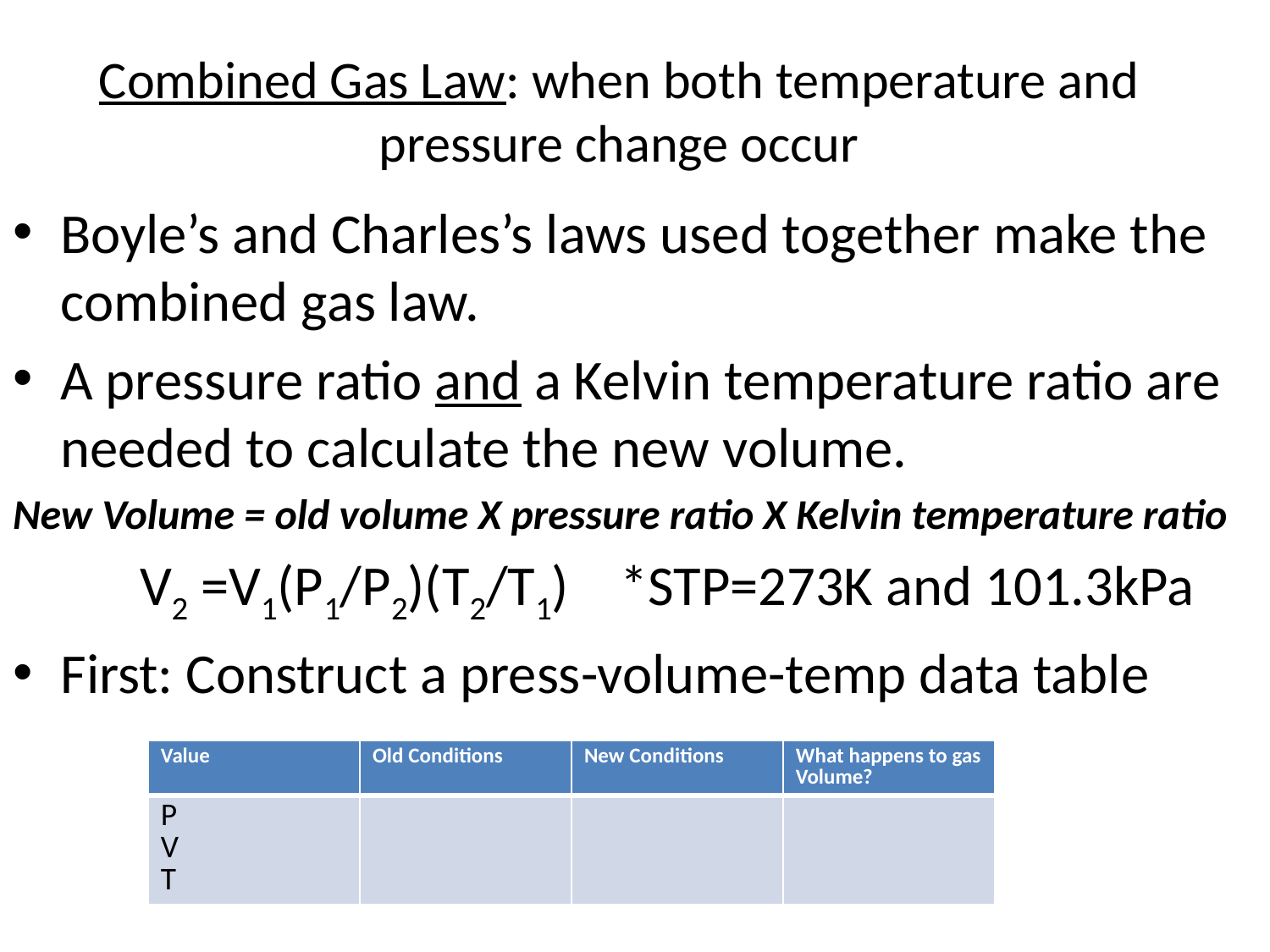

# Combined Gas Law: when both temperature and pressure change occur
Boyle’s and Charles’s laws used together make the combined gas law.
A pressure ratio and a Kelvin temperature ratio are needed to calculate the new volume.
New Volume = old volume X pressure ratio X Kelvin temperature ratio
          V2 =V1(P1/P2)(T2/T1)    *STP=273K and 101.3kPa
First: Construct a press-volume-temp data table
| Value | Old Conditions | New Conditions | What happens to gas Volume? |
| --- | --- | --- | --- |
| P V T |  |  |  |